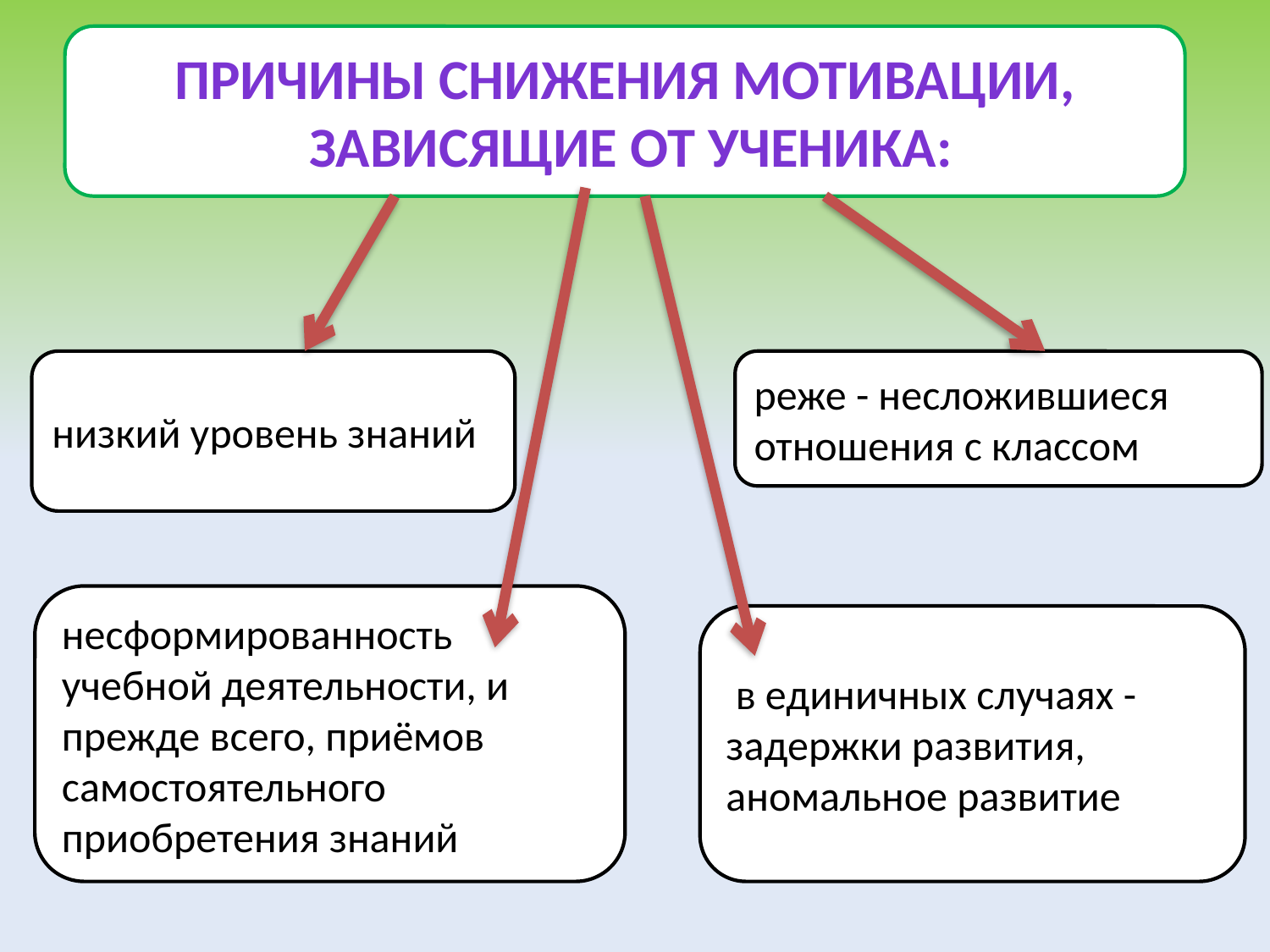

Причины снижения мотивации,
 зависящие от ученика:
низкий уровень знаний
реже - несложившиеся отношения с классом
несформированность учебной деятельности, и прежде всего, приёмов самостоятельного приобретения знаний
 в единичных случаях -задержки развития, аномальное развитие